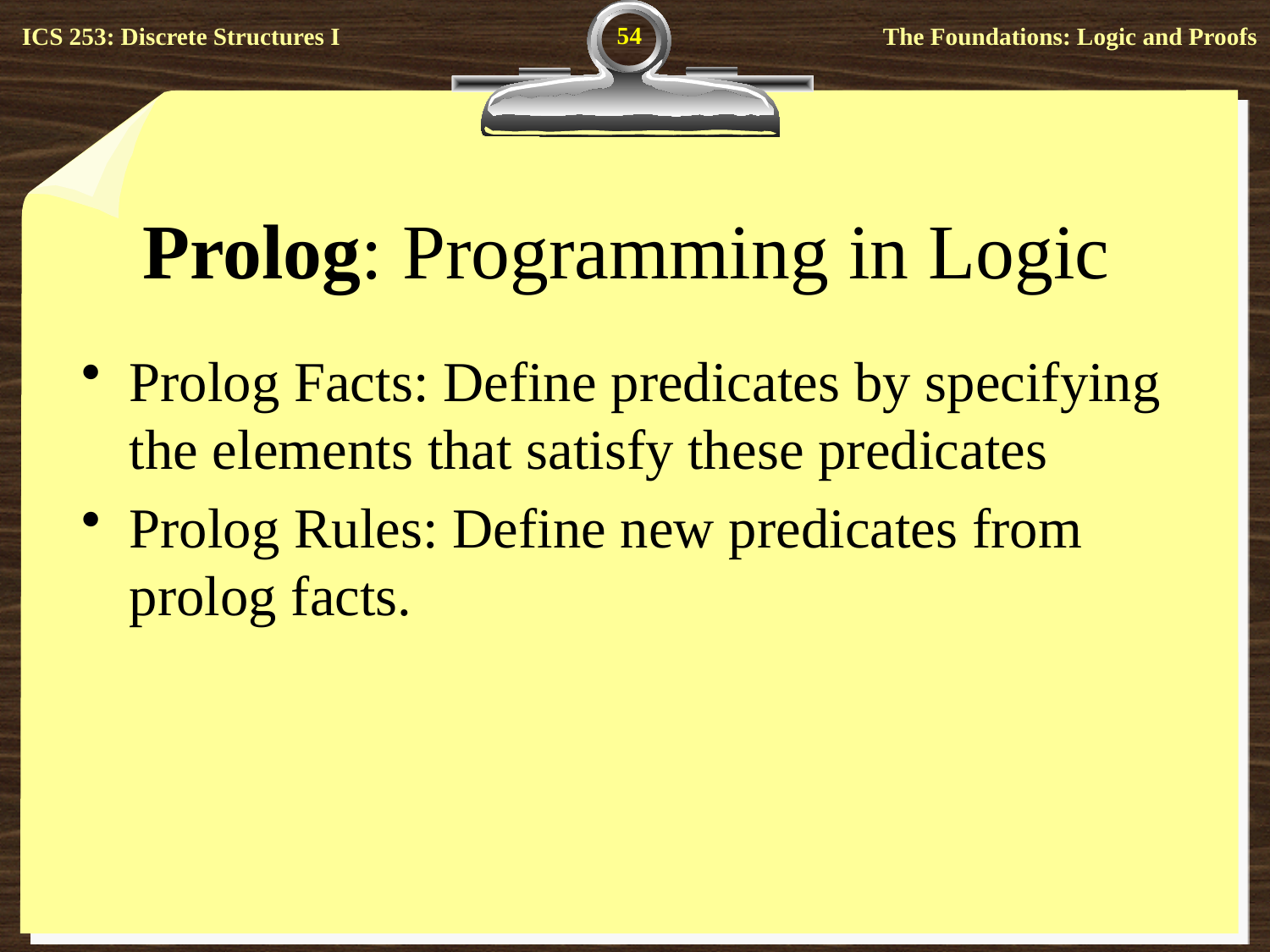

54
# Prolog: Programming in Logic
Prolog Facts: Define predicates by specifying the elements that satisfy these predicates
Prolog Rules: Define new predicates from prolog facts.